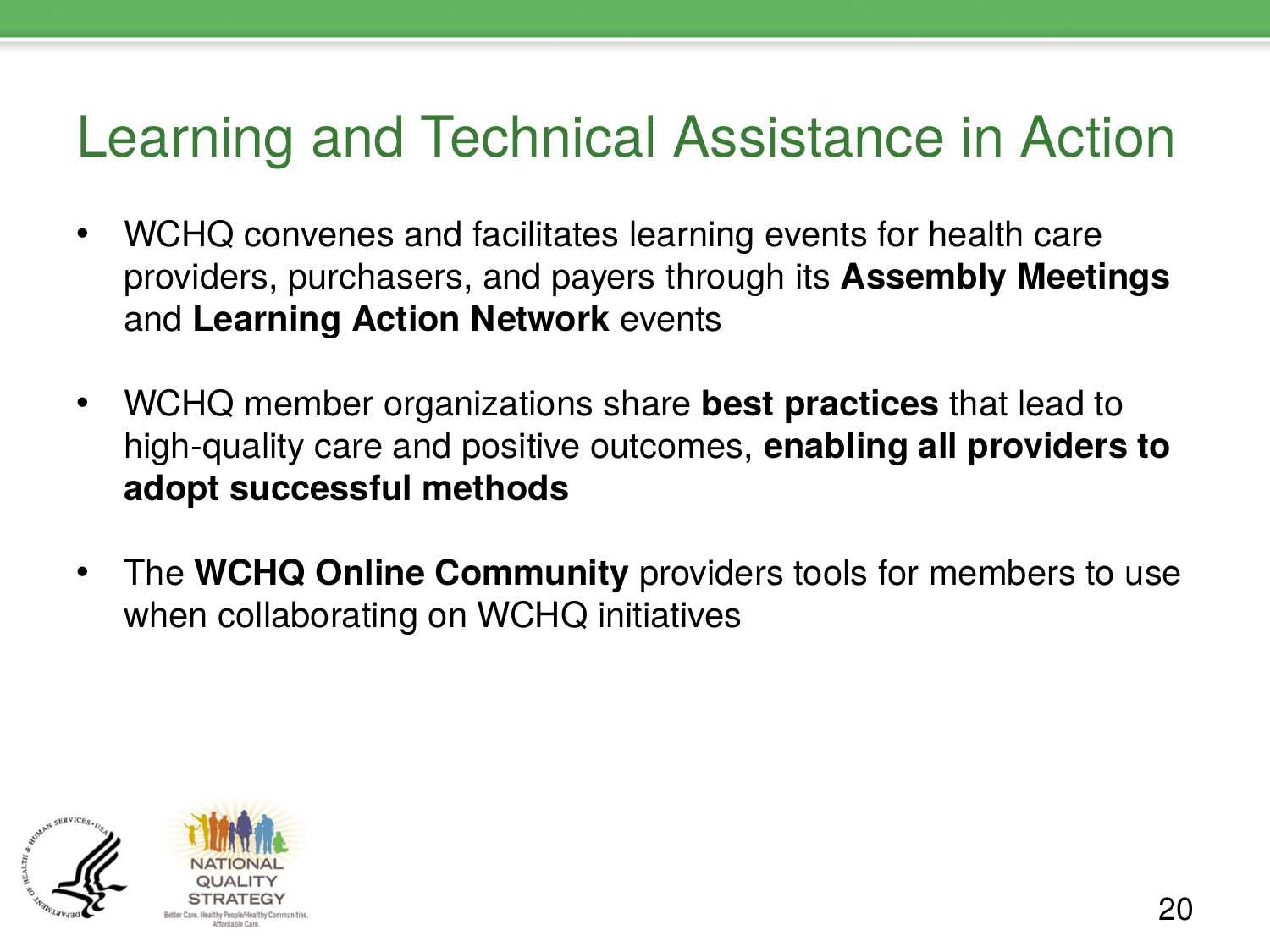

# Learning and Technical Assistance in Action
WCHQ convenes and facilitates learning events for health care providers, purchasers, and payers through its Assembly Meetings and Learning Action Network events
WCHQ member organizations share best practices that lead to high-quality care and positive outcomes, enabling all providers to adopt successful methods
The WCHQ Online Community providers tools for members to use when collaborating on WCHQ initiatives
20